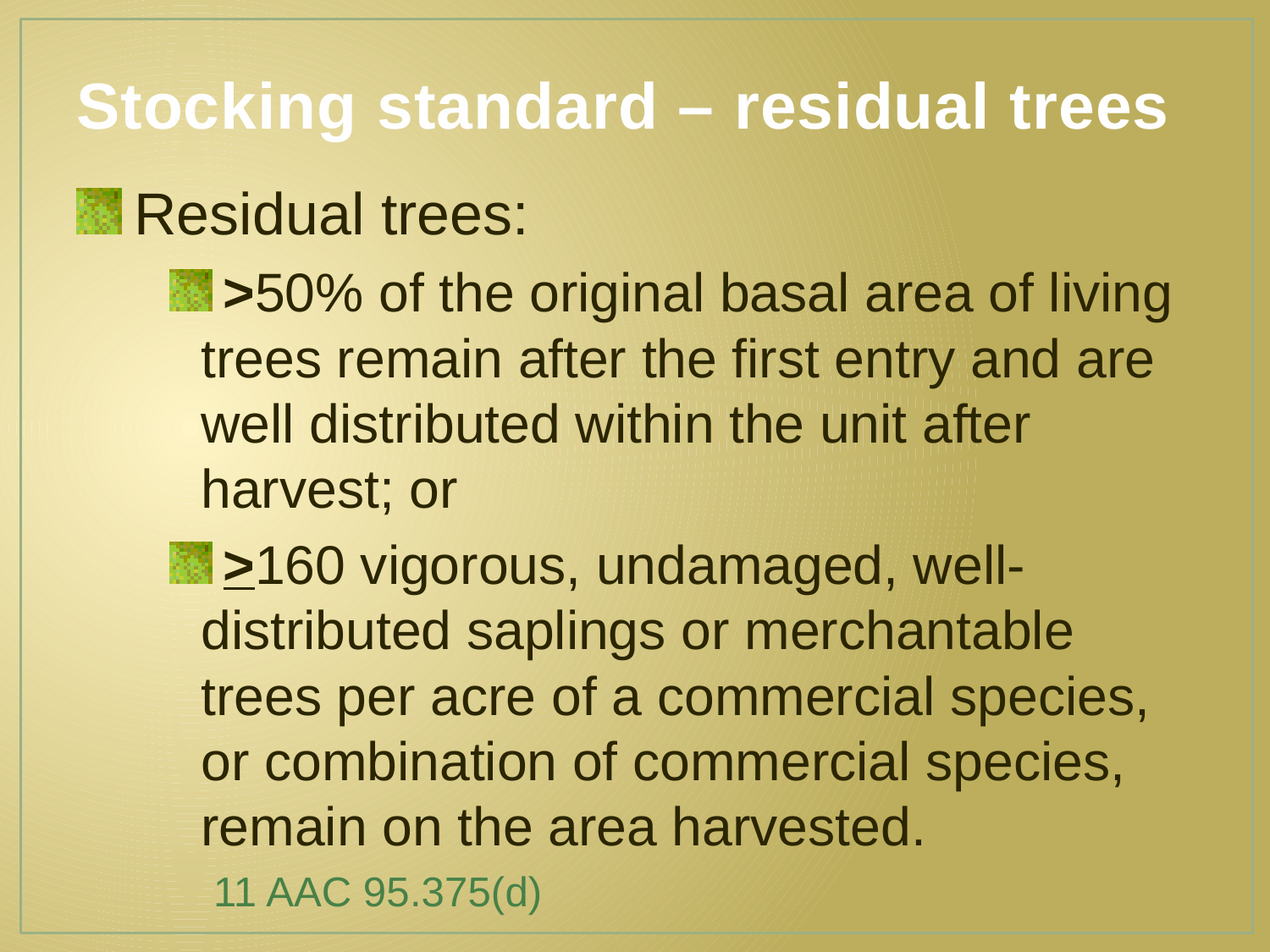

# Stocking standard – residual trees
 Residual trees:
 >50% of the original basal area of living trees remain after the first entry and are well distributed within the unit after harvest; or
 >160 vigorous, undamaged, well-distributed saplings or merchantable trees per acre of a commercial species, or combination of commercial species, remain on the area harvested.
						  11 AAC 95.375(d)